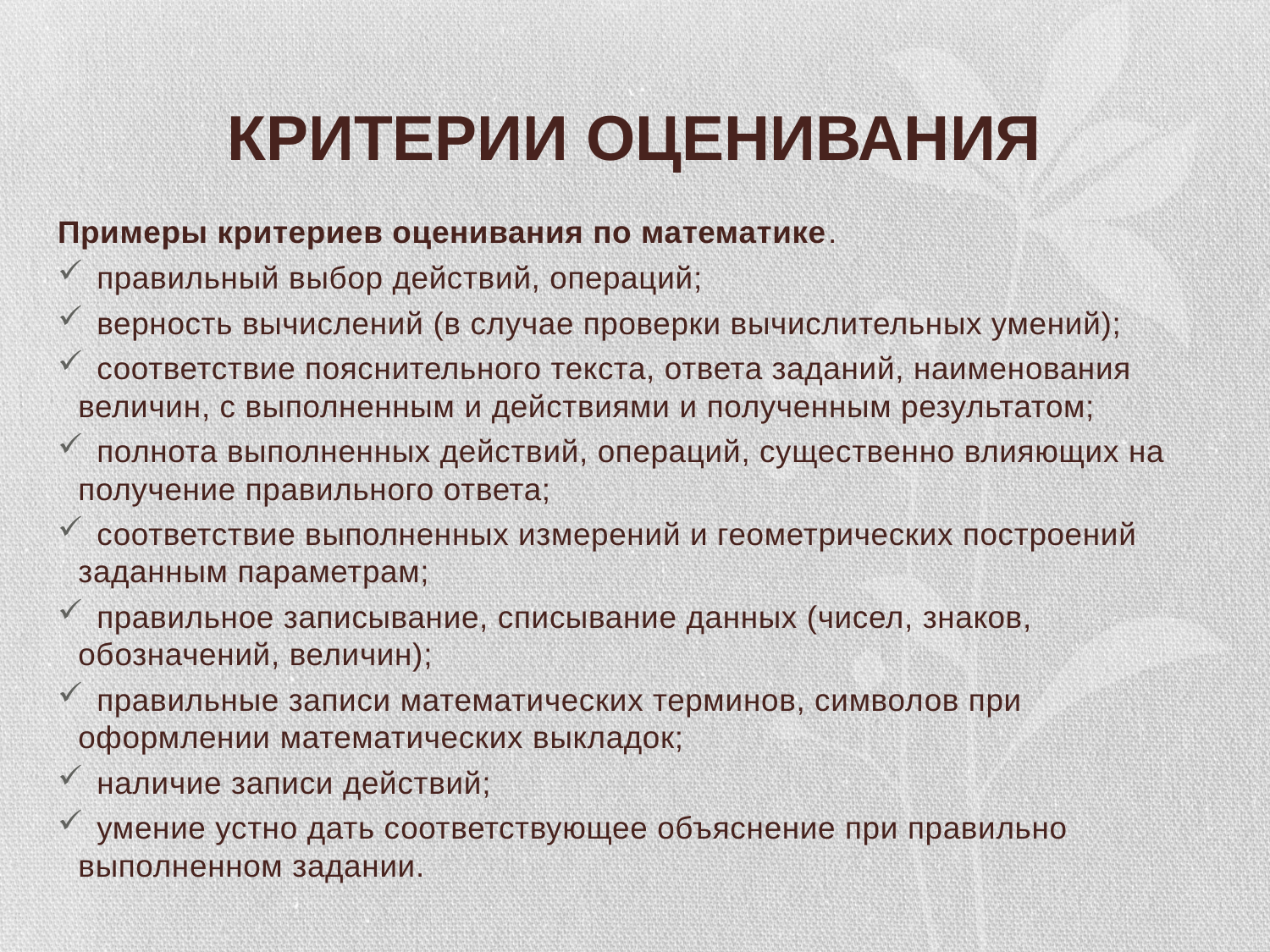

# КРИТЕРИИ ОЦЕНИВАНИЯ
Примеры критериев оценивания по математике.
  правильный выбор действий, операций;
  верность вычислений (в случае проверки вычислительных умений);
  соответствие пояснительного текста, ответа заданий, наименования величин, с выполненным и действиями и полученным результатом;
  полнота выполненных действий, операций, существенно влияющих на получение правильного ответа;
  соответствие выполненных измерений и геометрических построений заданным параметрам;
  правильное записывание, списывание данных (чисел, знаков, обозначений, величин);
  правильные записи математических терминов, символов при оформлении математических выкладок;
  наличие записи действий;
  умение устно дать соответствующее объяснение при правильно выполненном задании.